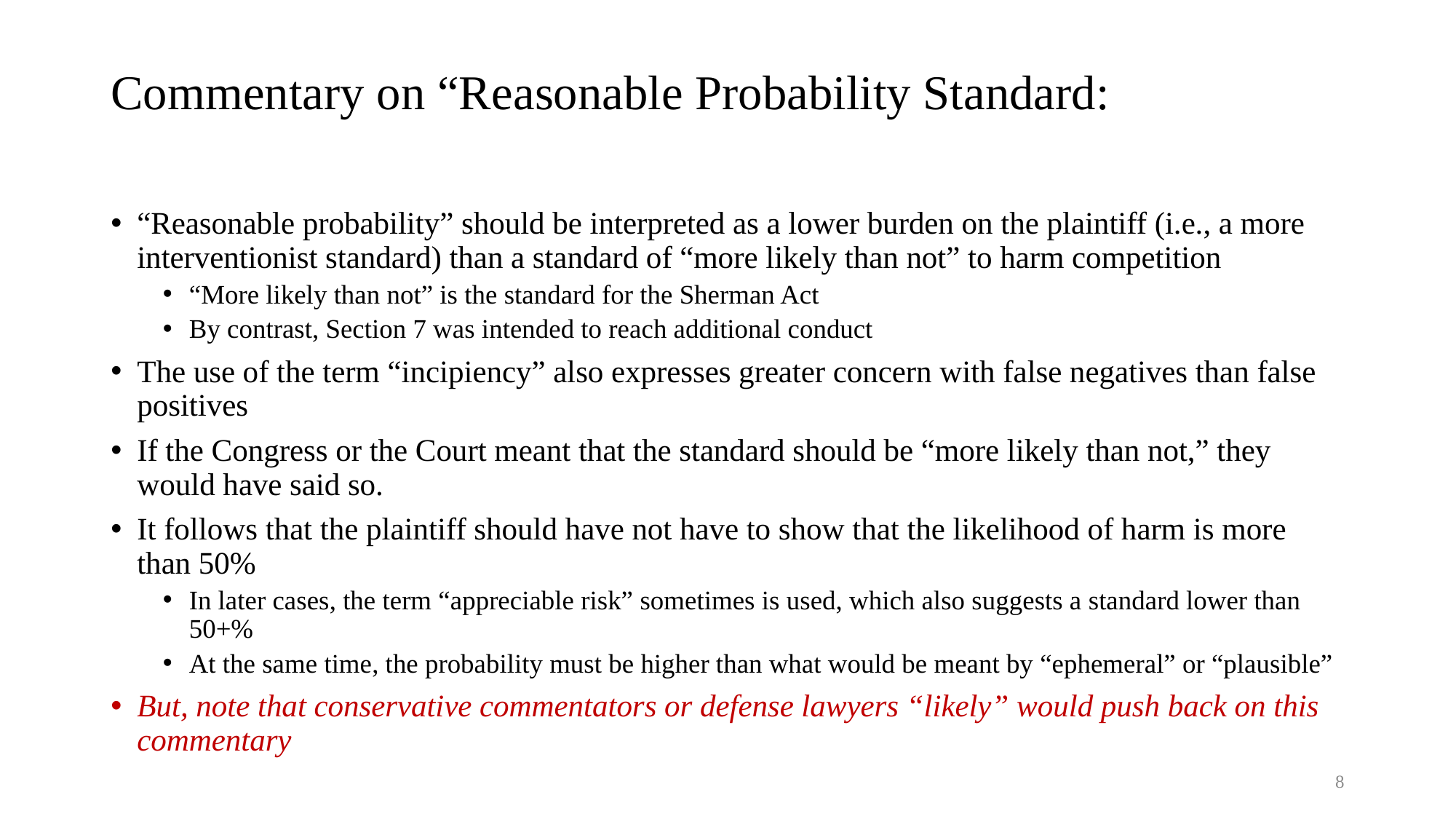

# Commentary on “Reasonable Probability Standard:
“Reasonable probability” should be interpreted as a lower burden on the plaintiff (i.e., a more interventionist standard) than a standard of “more likely than not” to harm competition
“More likely than not” is the standard for the Sherman Act
By contrast, Section 7 was intended to reach additional conduct
The use of the term “incipiency” also expresses greater concern with false negatives than false positives
If the Congress or the Court meant that the standard should be “more likely than not,” they would have said so.
It follows that the plaintiff should have not have to show that the likelihood of harm is more than 50%
In later cases, the term “appreciable risk” sometimes is used, which also suggests a standard lower than 50+%
At the same time, the probability must be higher than what would be meant by “ephemeral” or “plausible”
But, note that conservative commentators or defense lawyers “likely” would push back on this commentary

8